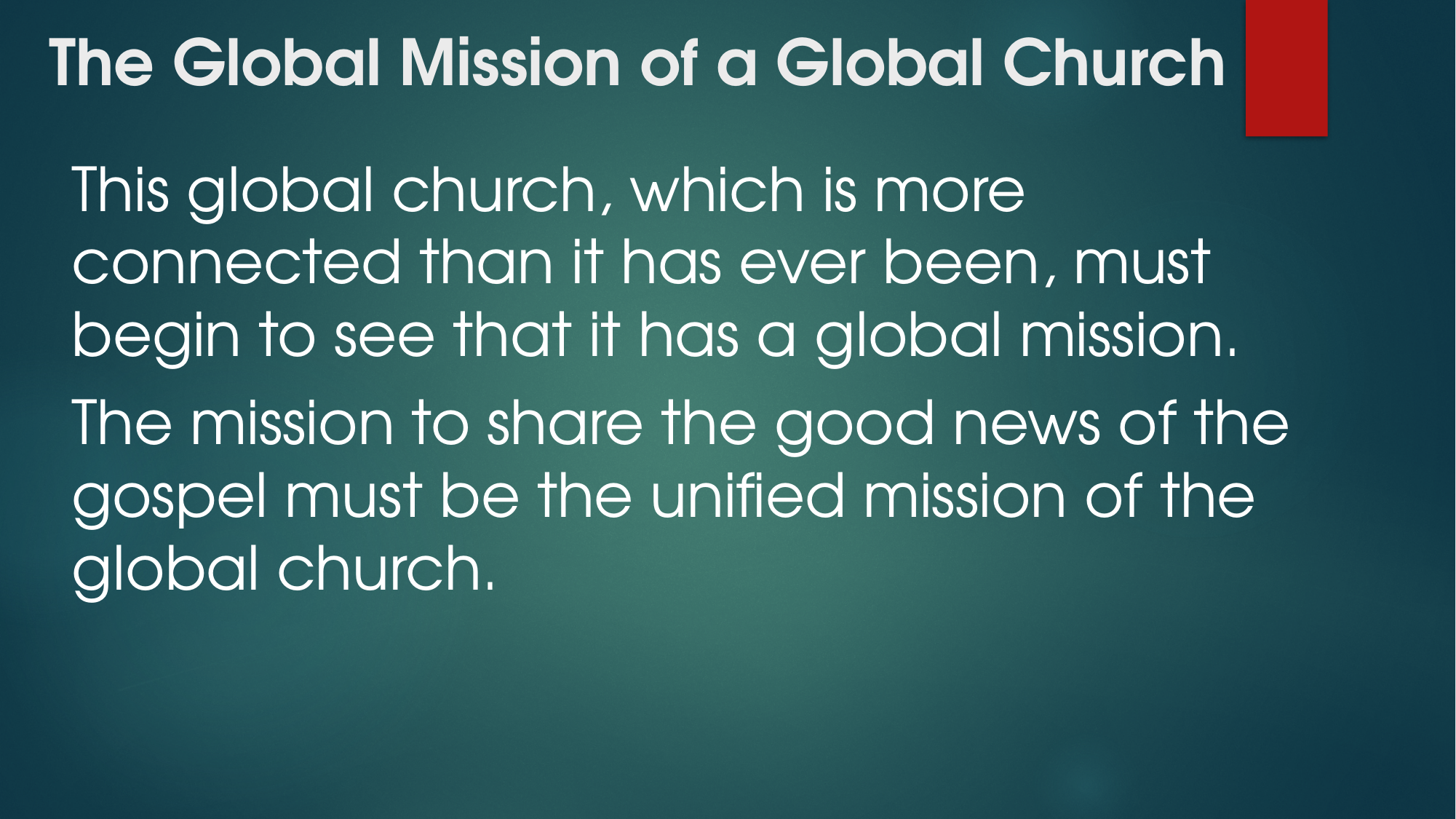

# The Global Mission of a Global Church
This global church, which is more connected than it has ever been, must begin to see that it has a global mission.
The mission to share the good news of the gospel must be the unified mission of the global church.